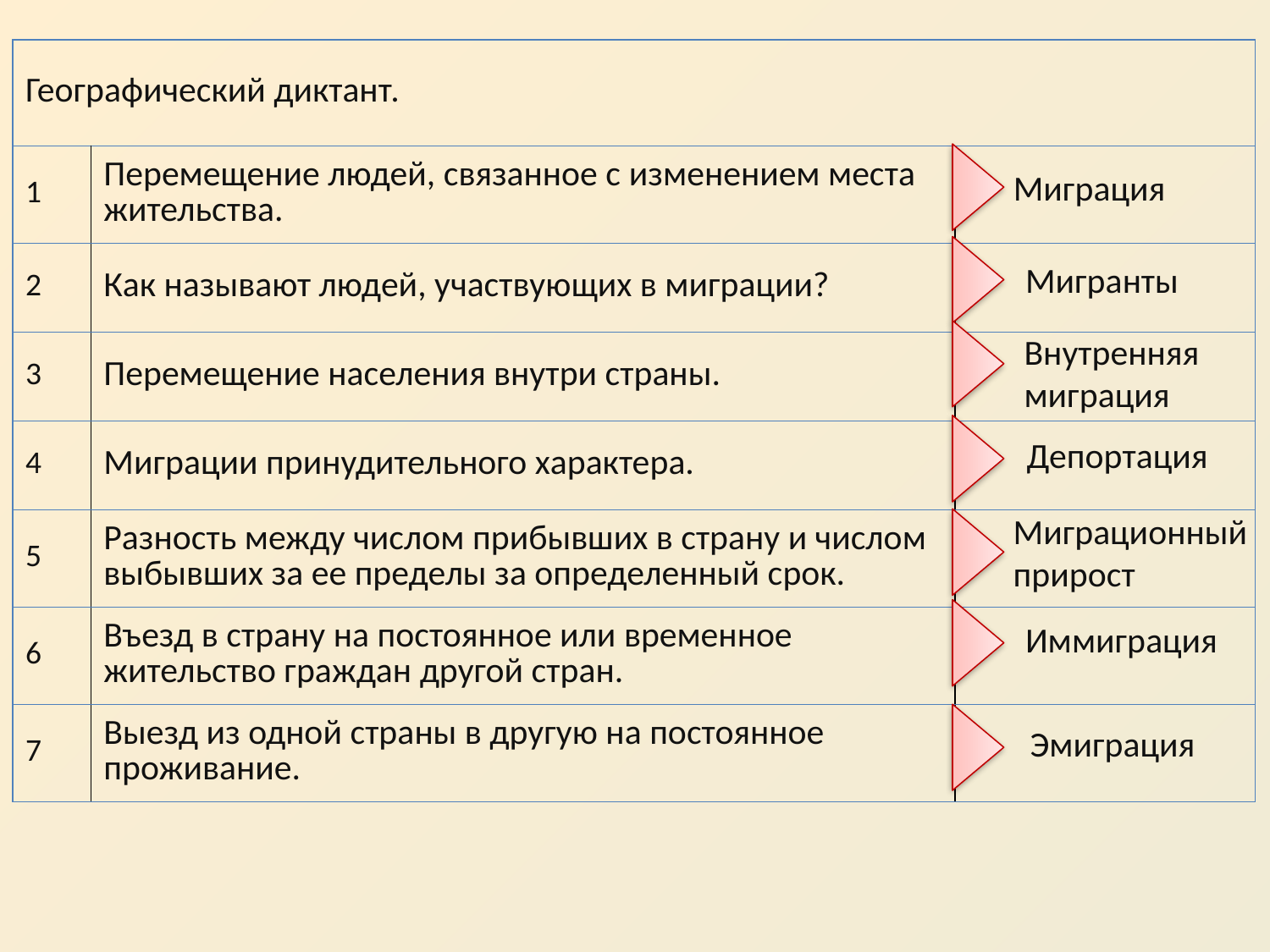

| Географический диктант. |  |  |
| --- | --- | --- |
| 1 | Перемещение людей, связанное с изменением места жительства. |  |
| 2 | Как называют людей, участвующих в миграции? |  |
| 3 | Перемещение населения внутри страны. |  |
| 4 | Миграции принудительного характера. |  |
| 5 | Разность между числом прибывших в страну и числом выбывших за ее пределы за определенный срок. |  |
| 6 | Въезд в страну на постоянное или временное жительство граждан другой стран. |  |
| 7 | Выезд из одной страны в другую на постоянное проживание. |  |
Миграция

Мигранты

Внутренняя миграция

Депортация
Миграционный прирост

Иммиграция

Эмиграция